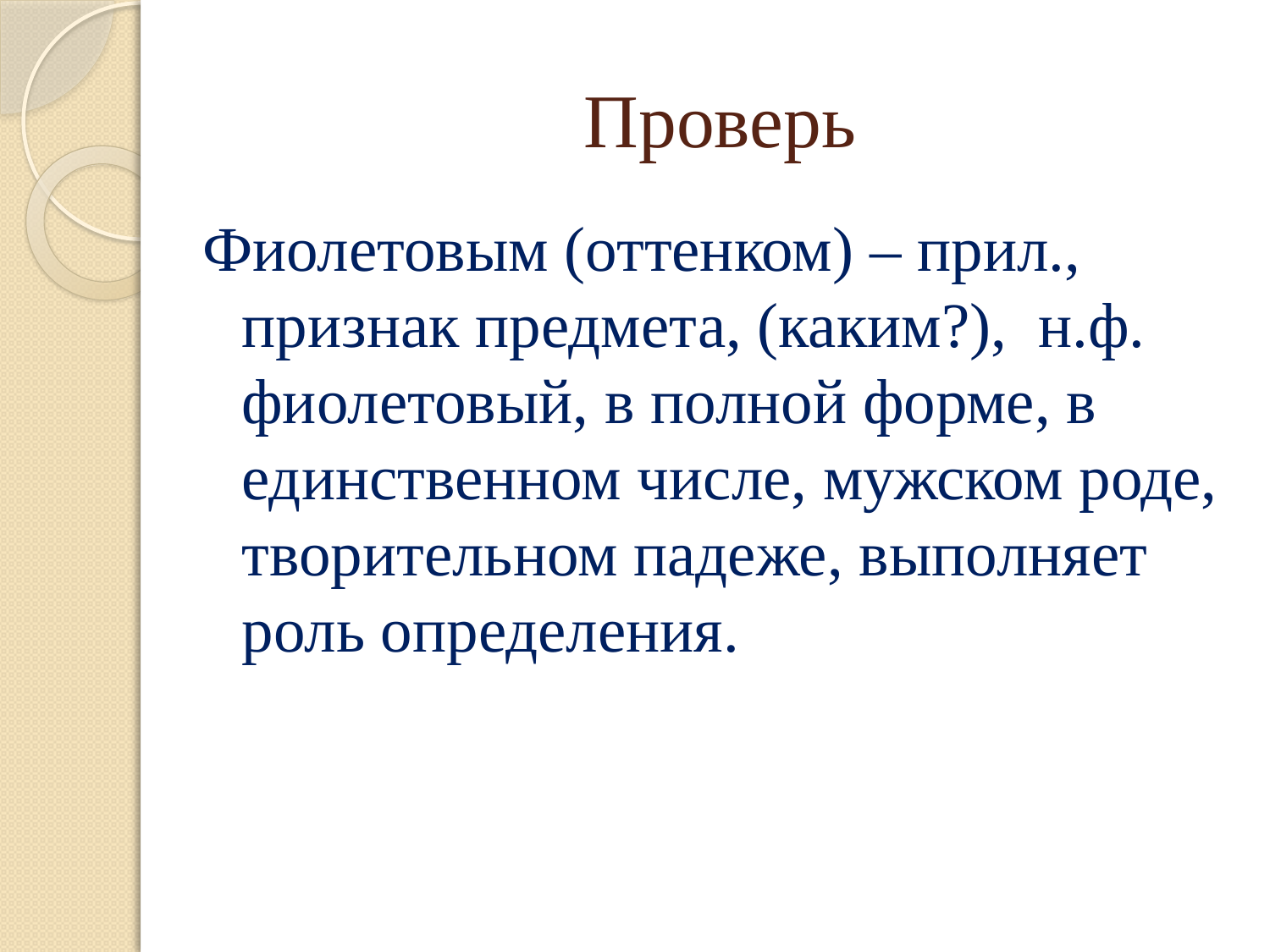

# Проверь
Фиолетовым (оттенком) – прил., признак предмета, (каким?),  н.ф. фиолетовый, в полной форме, в единственном числе, мужском роде, творительном падеже, выполняет роль определения.